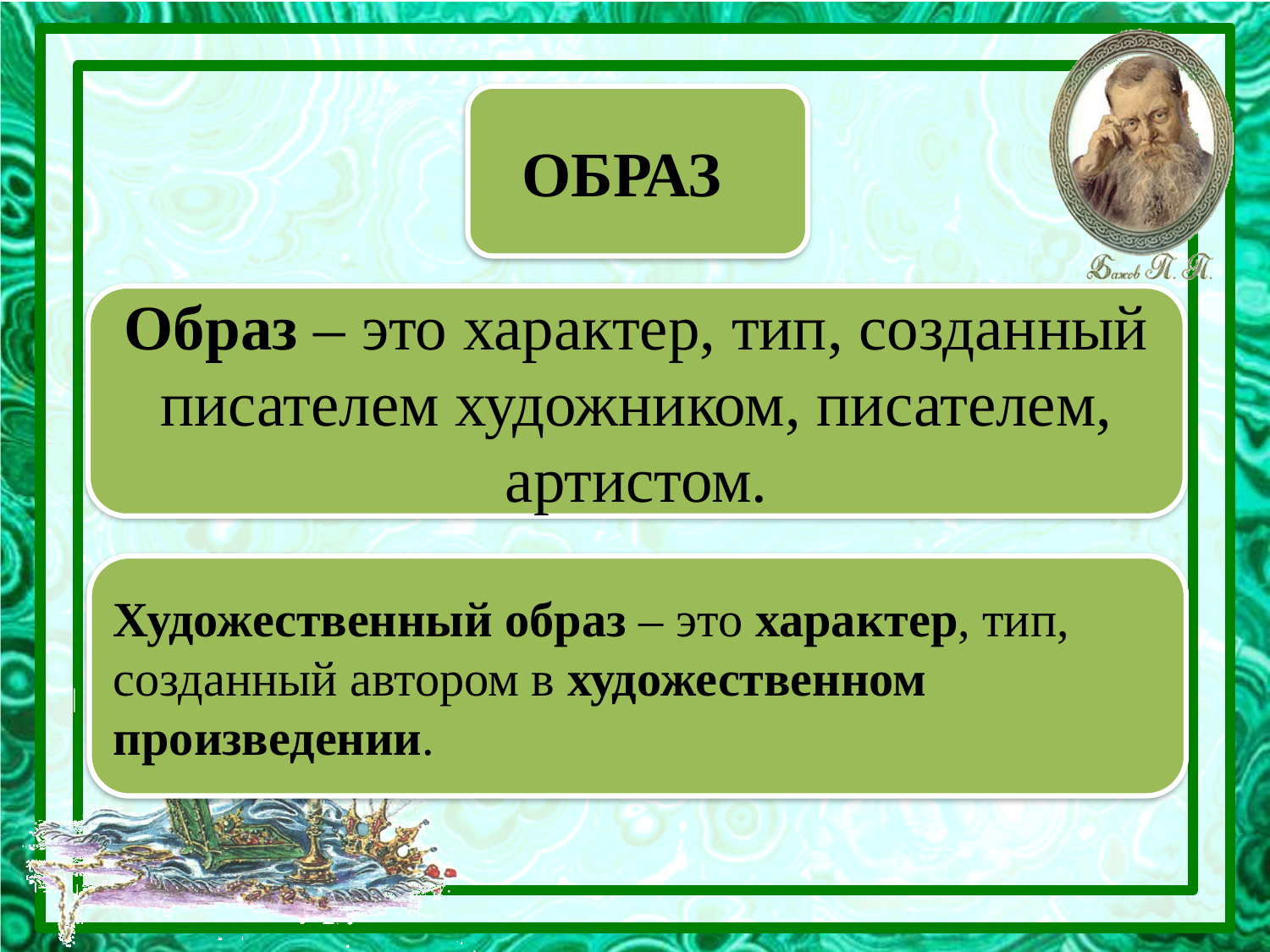

ОБРАЗ
Образ – это характер, тип, созданный писателем художником, писателем, артистом.
Художественный образ – это характер, тип, созданный автором в художественном произведении.